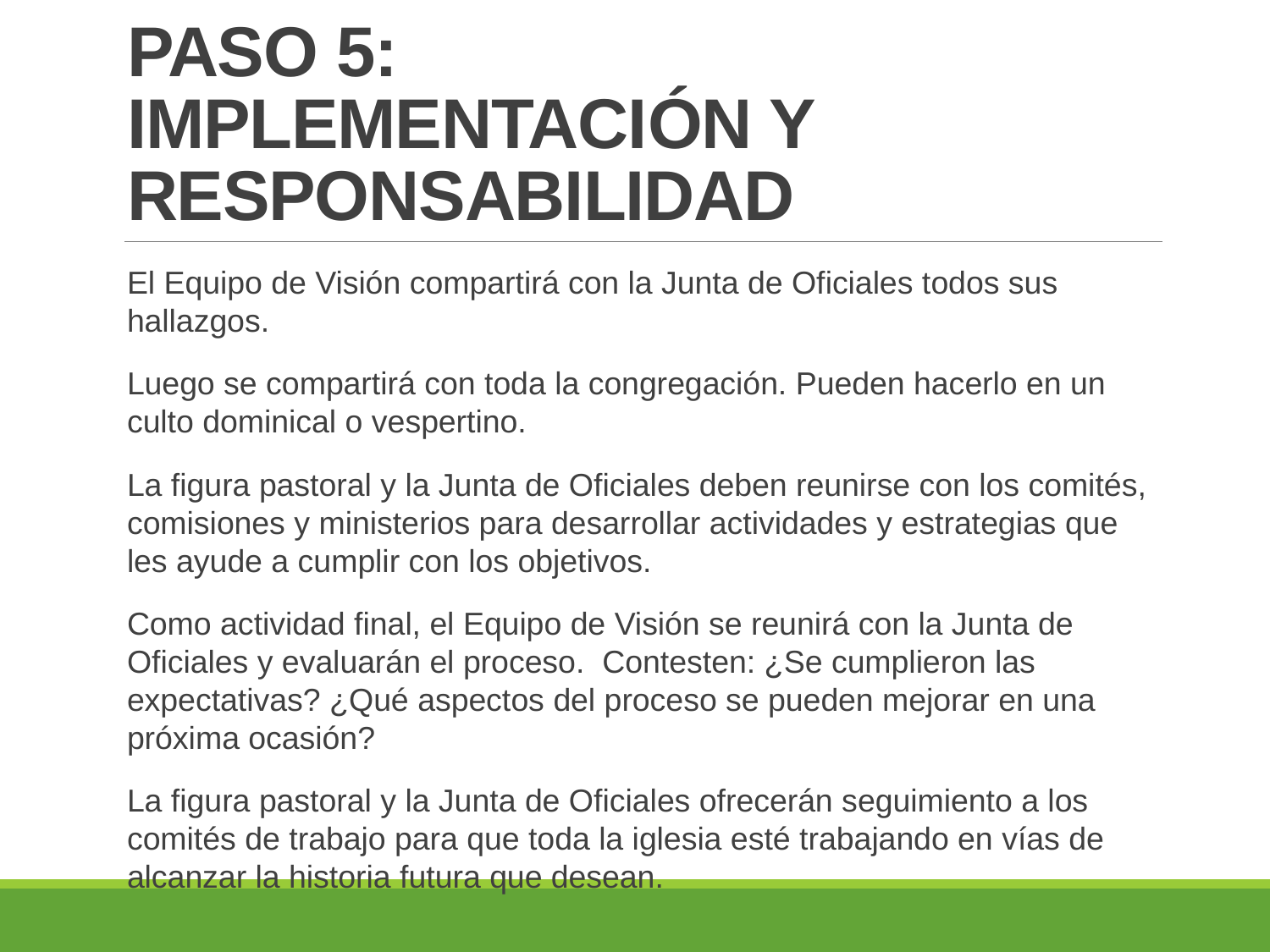

# PASO 5: Implementación y Responsabilidad
El Equipo de Visión compartirá con la Junta de Oficiales todos sus hallazgos.
Luego se compartirá con toda la congregación. Pueden hacerlo en un culto dominical o vespertino.
La figura pastoral y la Junta de Oficiales deben reunirse con los comités, comisiones y ministerios para desarrollar actividades y estrategias que les ayude a cumplir con los objetivos.
Como actividad final, el Equipo de Visión se reunirá con la Junta de Oficiales y evaluarán el proceso.  Contesten: ¿Se cumplieron las expectativas? ¿Qué aspectos del proceso se pueden mejorar en una próxima ocasión?
La figura pastoral y la Junta de Oficiales ofrecerán seguimiento a los comités de trabajo para que toda la iglesia esté trabajando en vías de alcanzar la historia futura que desean.